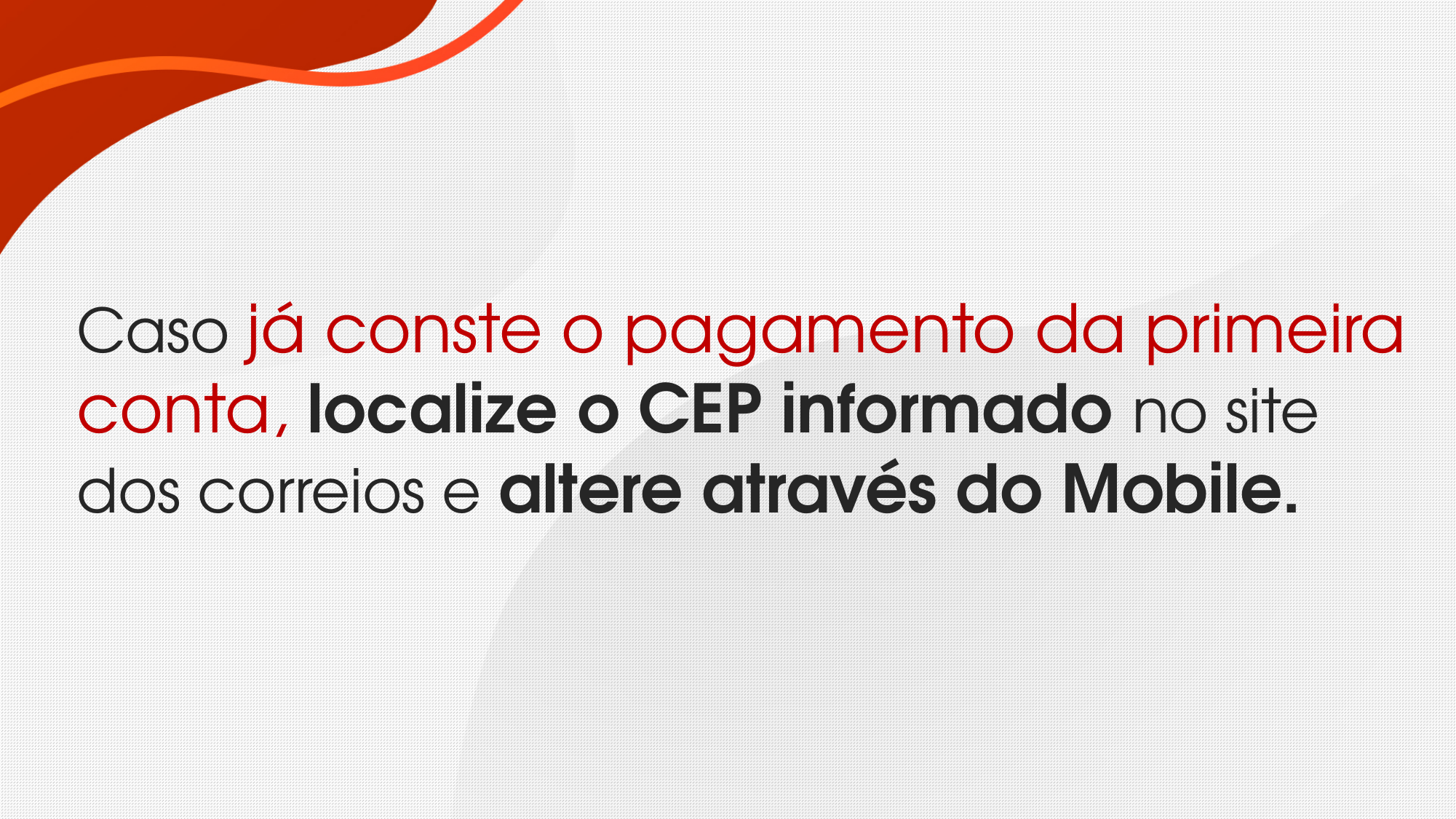

Caso já conste o pagamento da primeira conta, localize o CEP informado no site dos correios e altere através do Mobile.